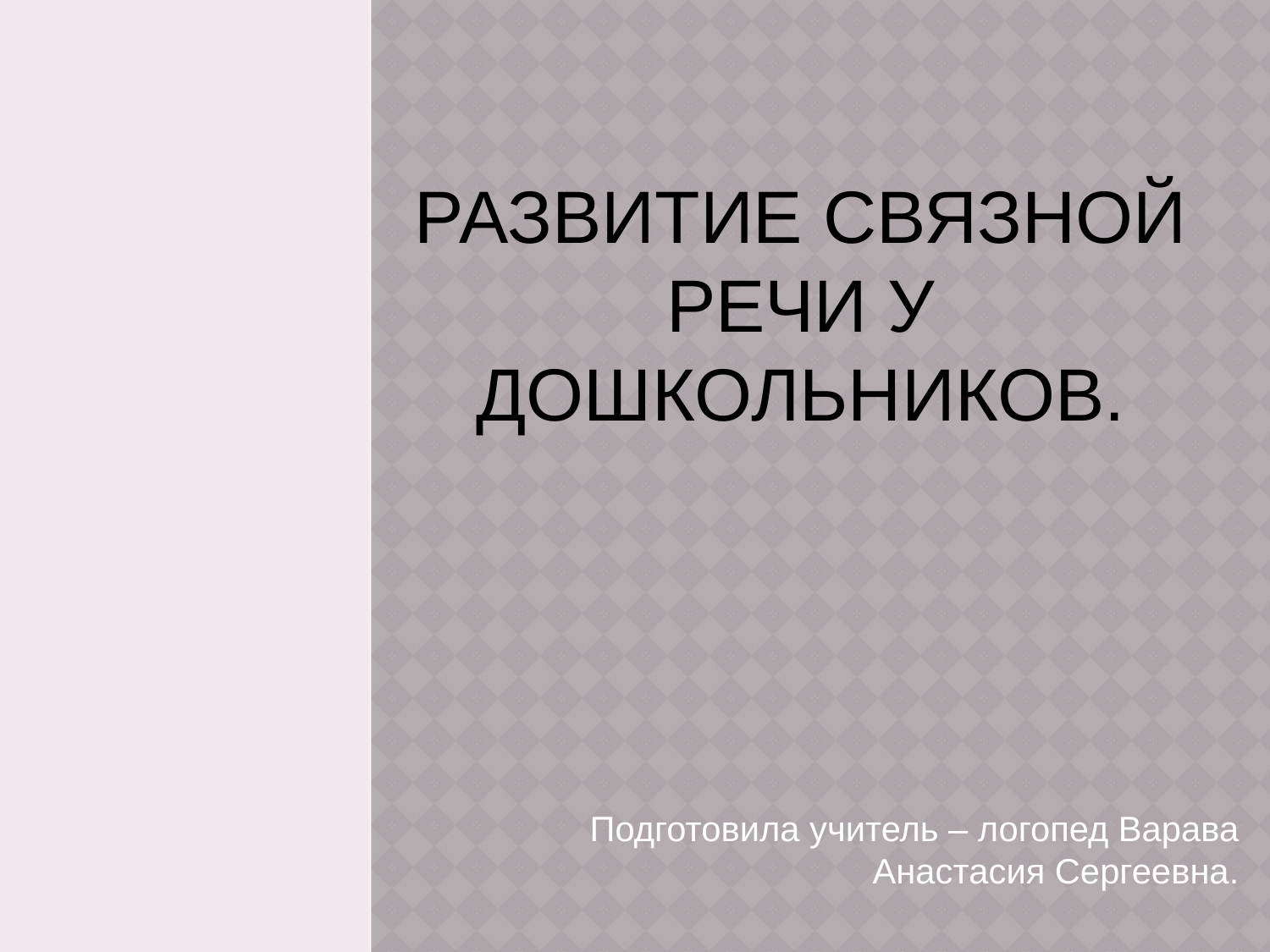

# Развитие связной речи у дошкольников.
Подготовила учитель – логопед Варава Анастасия Сергеевна.